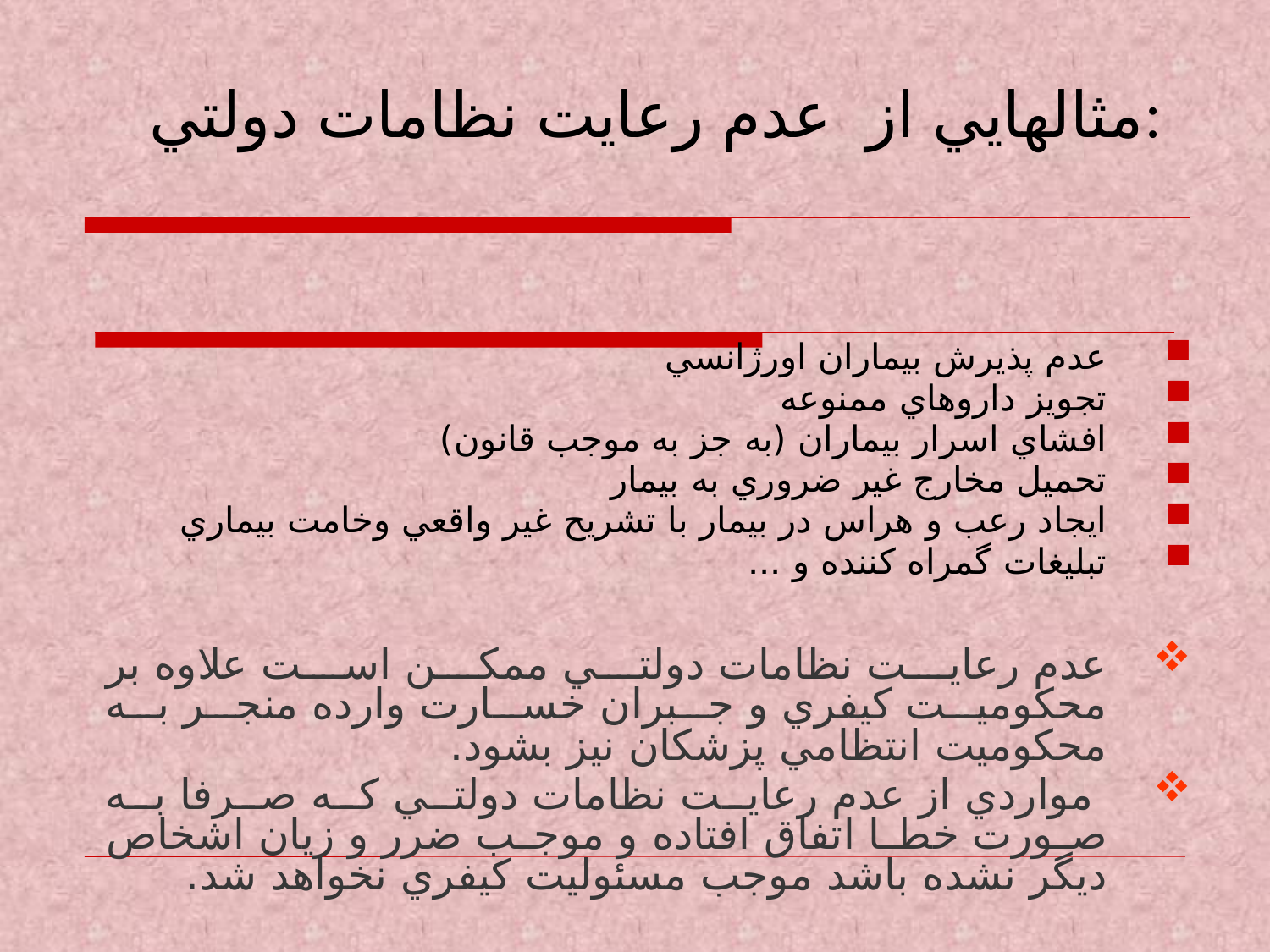

# مثالهايي از  عدم رعايت نظامات دولتي:
عدم پذيرش بيماران اورژانسي
تجويز داروهاي ممنوعه
افشاي اسرار بيماران (به جز به موجب قانون)
تحميل مخارج غير ضروري به بيمار
ايجاد رعب و هراس در بيمار با تشريح غير واقعي وخامت بيماري
تبليغات گمراه كننده و ...

عدم رعايت نظامات دولتي ممكن است علاوه بر محكوميت كيفري و جبران خسارت وارده منجر به محكوميت انتظامي پزشكان نيز بشود.
 مواردي از عدم رعايت نظامات دولتي كه صرفا به صورت خطا اتفاق افتاده و موجب ضرر و زيان اشخاص ديگر نشده باشد موجب مسئوليت كيفري نخواهد شد.